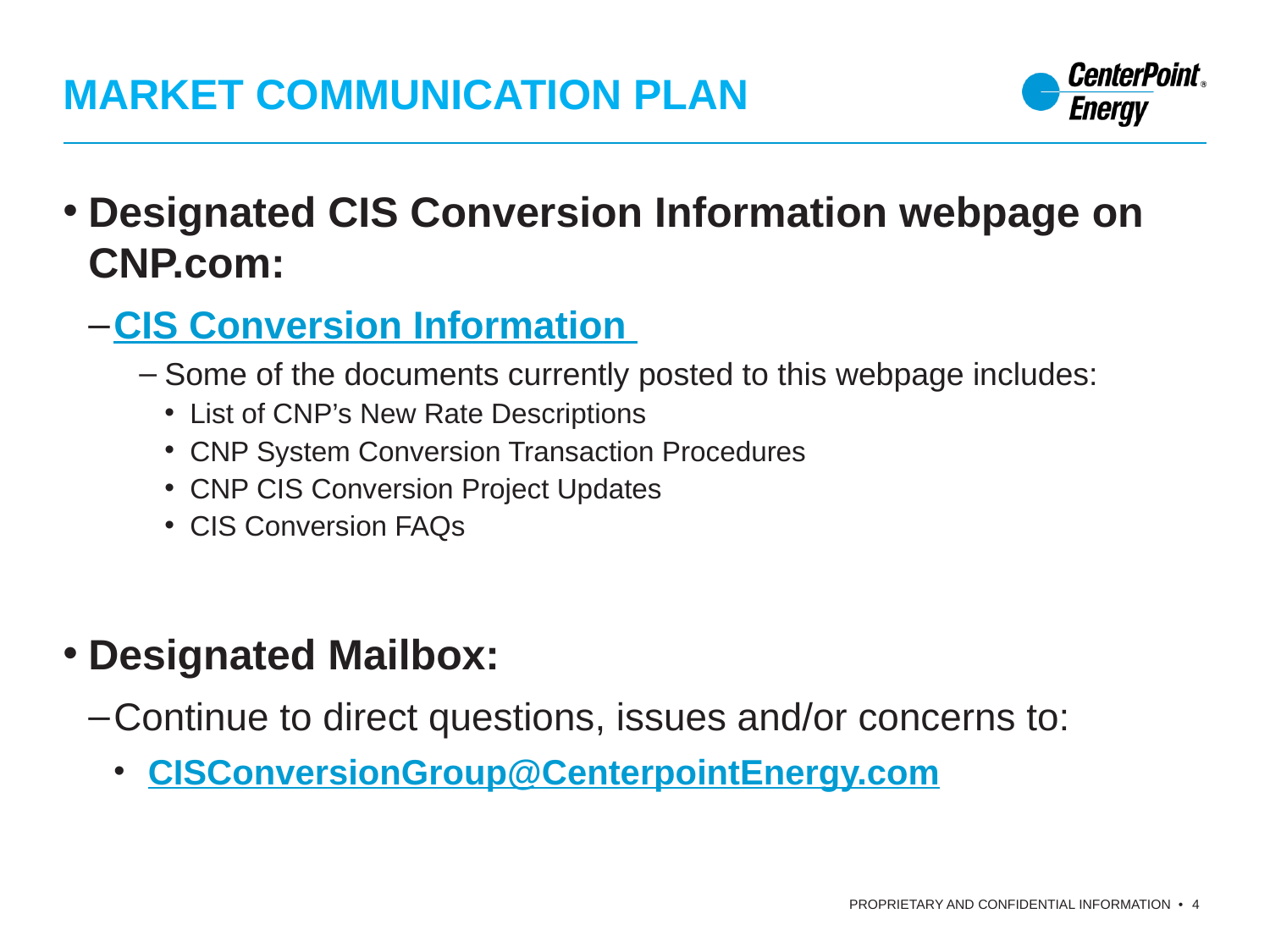

# MARKET COMMUNICATION PLAN
Designated CIS Conversion Information webpage on CNP.com:
CIS Conversion Information
Some of the documents currently posted to this webpage includes:
List of CNP’s New Rate Descriptions
CNP System Conversion Transaction Procedures
CNP CIS Conversion Project Updates
CIS Conversion FAQs

Designated Mailbox:
Continue to direct questions, issues and/or concerns to:
 CISConversionGroup@CenterpointEnergy.com

4